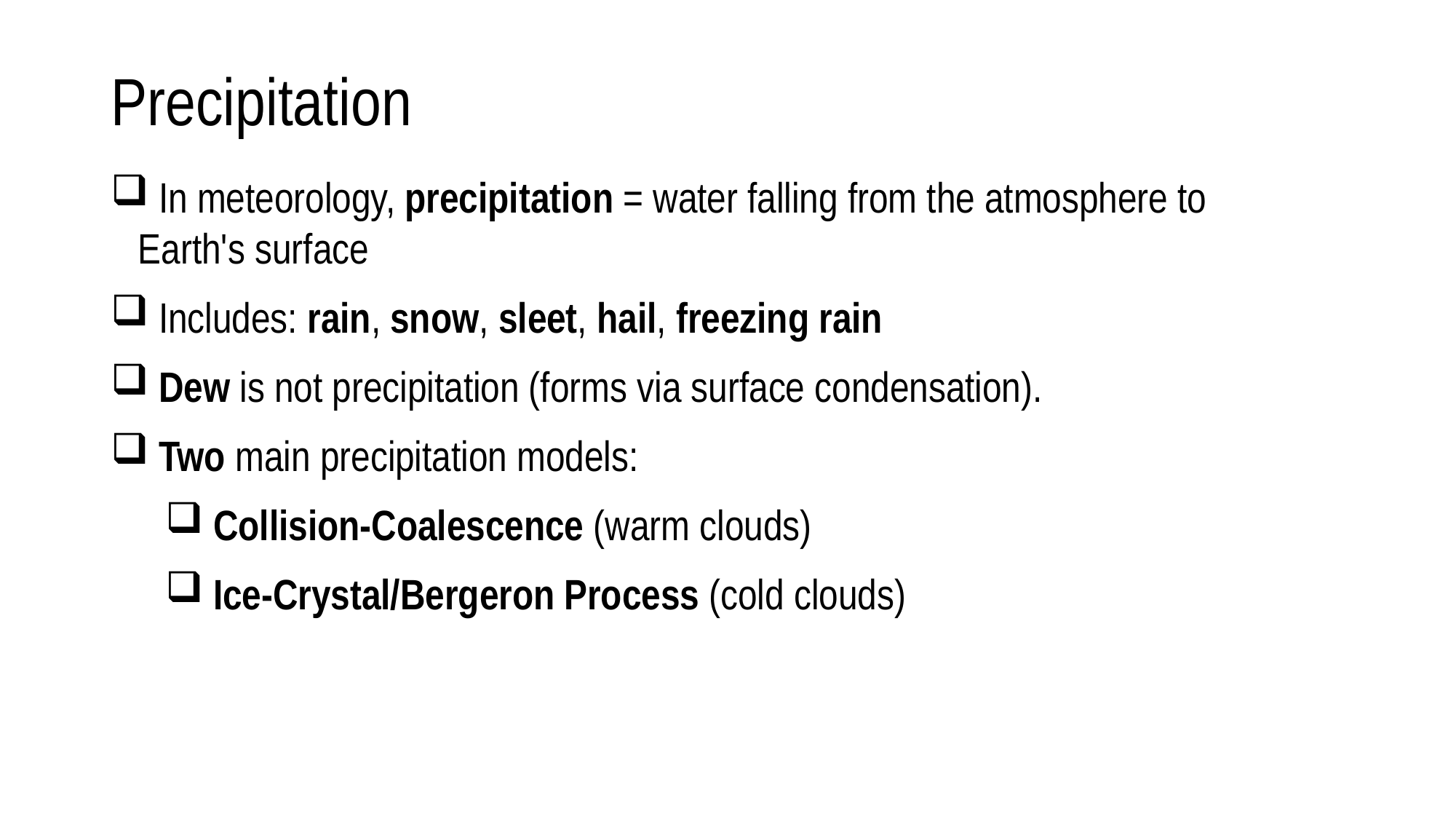

# Precipitation
 In meteorology, precipitation = water falling from the atmosphere to Earth's surface
 Includes: rain, snow, sleet, hail, freezing rain
 Dew is not precipitation (forms via surface condensation).
 Two main precipitation models:
 Collision-Coalescence (warm clouds)
 Ice-Crystal/Bergeron Process (cold clouds)